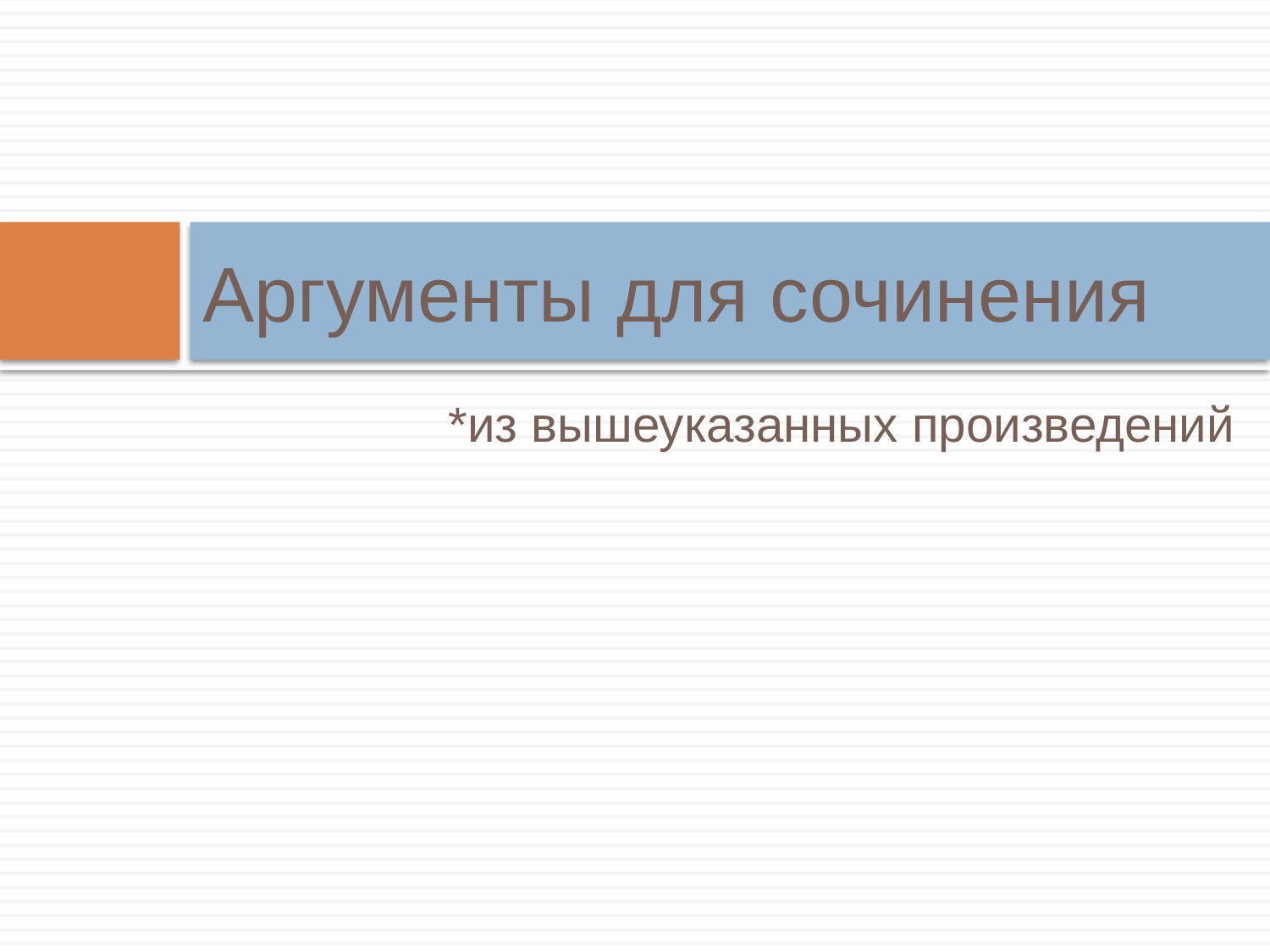

# Аргументы для сочинения
*из вышеуказанных произведений